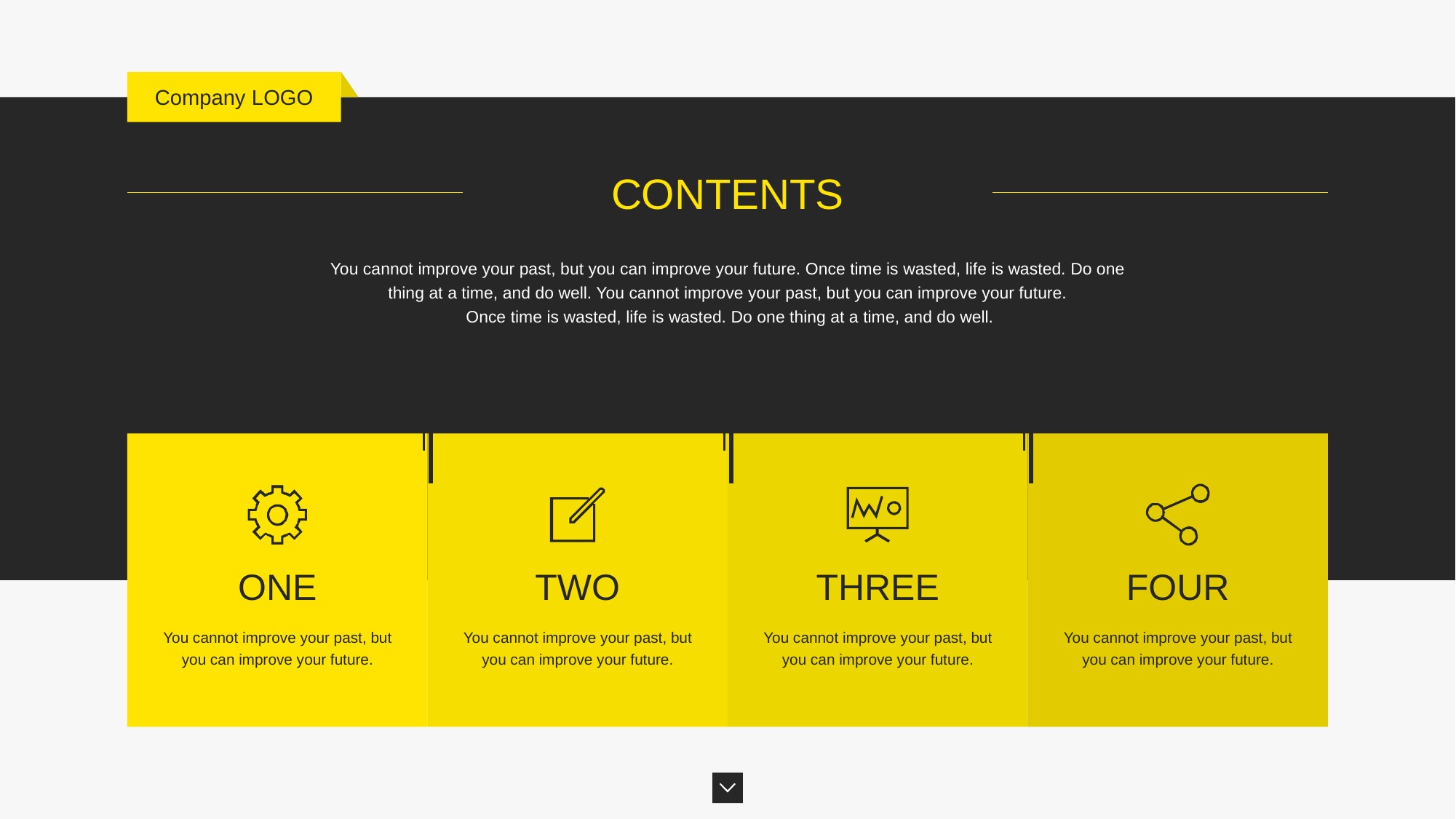

Company LOGO

CONTENTS
You cannot improve your past, but you can improve your future. Once time is wasted, life is wasted. Do one thing at a time, and do well. You cannot improve your past, but you can improve your future.
 Once time is wasted, life is wasted. Do one thing at a time, and do well.

ONE
TWO
THREE
FOUR
You cannot improve your past, but you can improve your future.
You cannot improve your past, but you can improve your future.
You cannot improve your past, but you can improve your future.
You cannot improve your past, but you can improve your future.